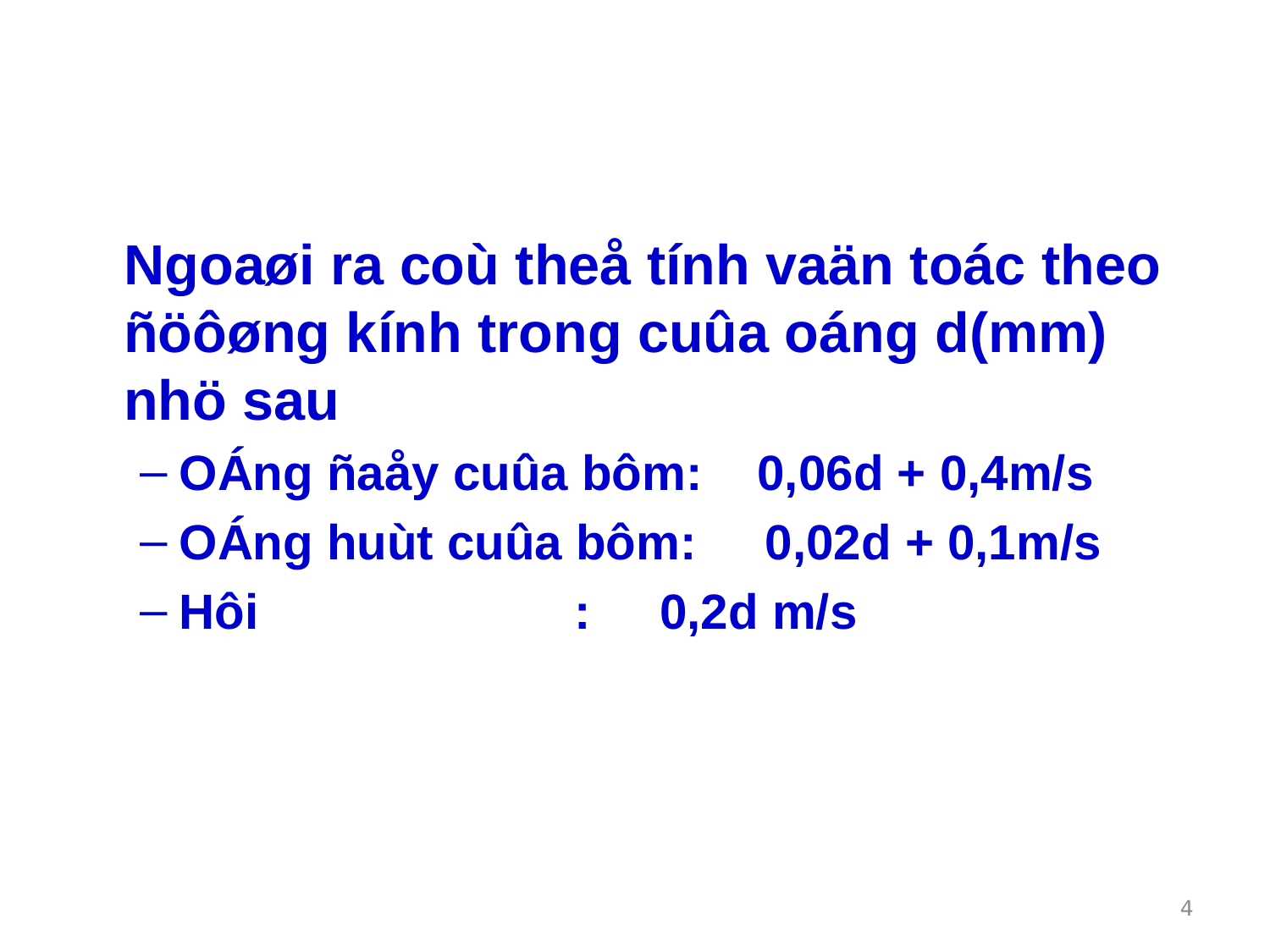

Ngoaøi ra coù theå tính vaän toác theo ñöôøng kính trong cuûa oáng d(mm) nhö sau
OÁng ñaåy cuûa bôm:    0,06d + 0,4m/s
OÁng huùt cuûa bôm:     0,02d + 0,1m/s
Hôi                       :     0,2d m/s
4